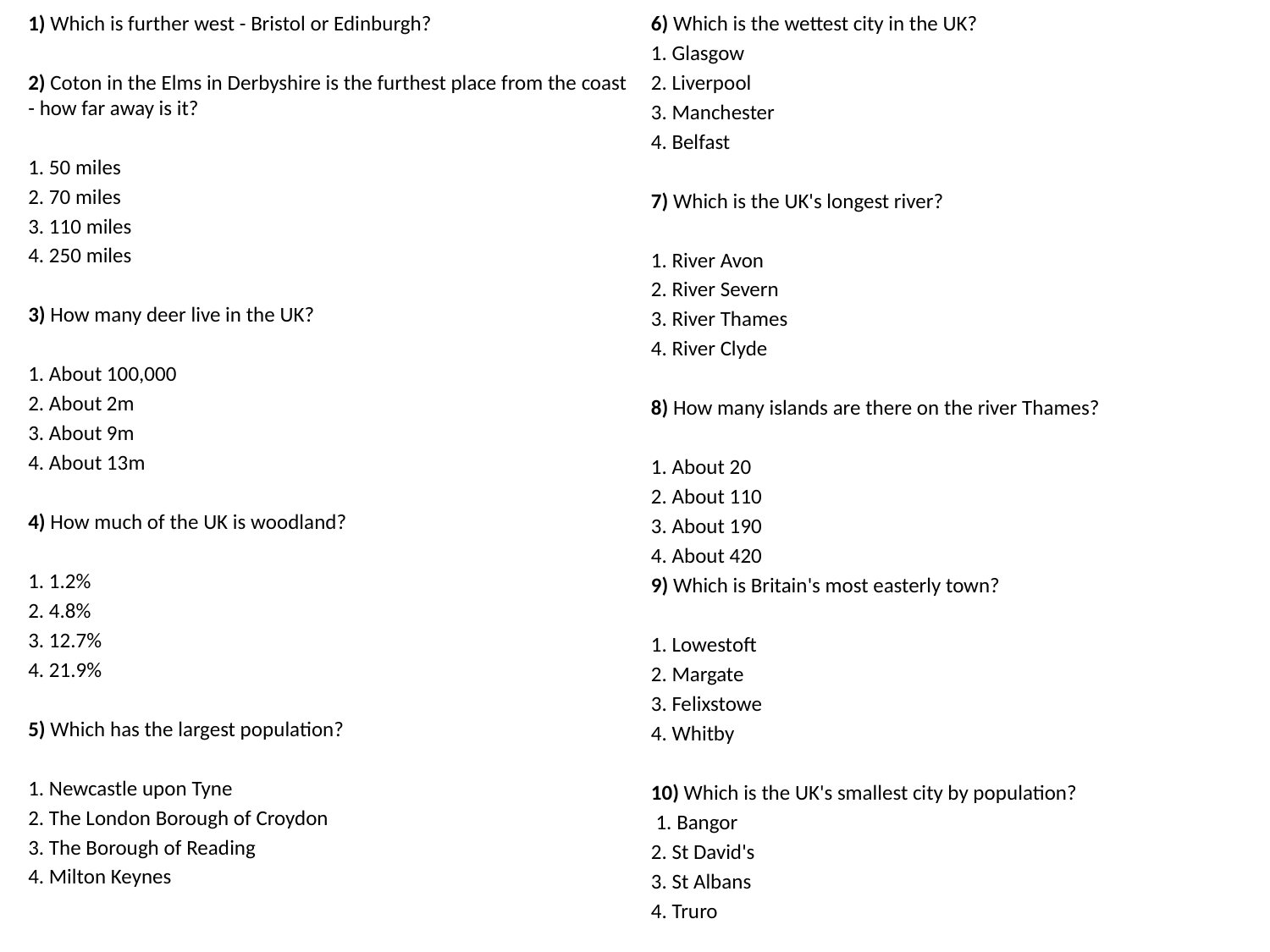

1) Which is further west - Bristol or Edinburgh?

2) Coton in the Elms in Derbyshire is the furthest place from the coast - how far away is it?

1. 50 miles
2. 70 miles
3. 110 miles
4. 250 miles

3) How many deer live in the UK?

1. About 100,000
2. About 2m
3. About 9m
4. About 13m

4) How much of the UK is woodland?

1. 1.2%
2. 4.8%
3. 12.7%
4. 21.9%

5) Which has the largest population?

1. Newcastle upon Tyne
2. The London Borough of Croydon
3. The Borough of Reading
4. Milton Keynes

6) Which is the wettest city in the UK?
1. Glasgow
2. Liverpool
3. Manchester
4. Belfast

7) Which is the UK's longest river?

1. River Avon
2. River Severn
3. River Thames
4. River Clyde

8) How many islands are there on the river Thames?

1. About 20
2. About 110
3. About 190
4. About 420
9) Which is Britain's most easterly town?

1. Lowestoft
2. Margate
3. Felixstowe
4. Whitby

10) Which is the UK's smallest city by population?
 1. Bangor
2. St David's
3. St Albans
4. Truro